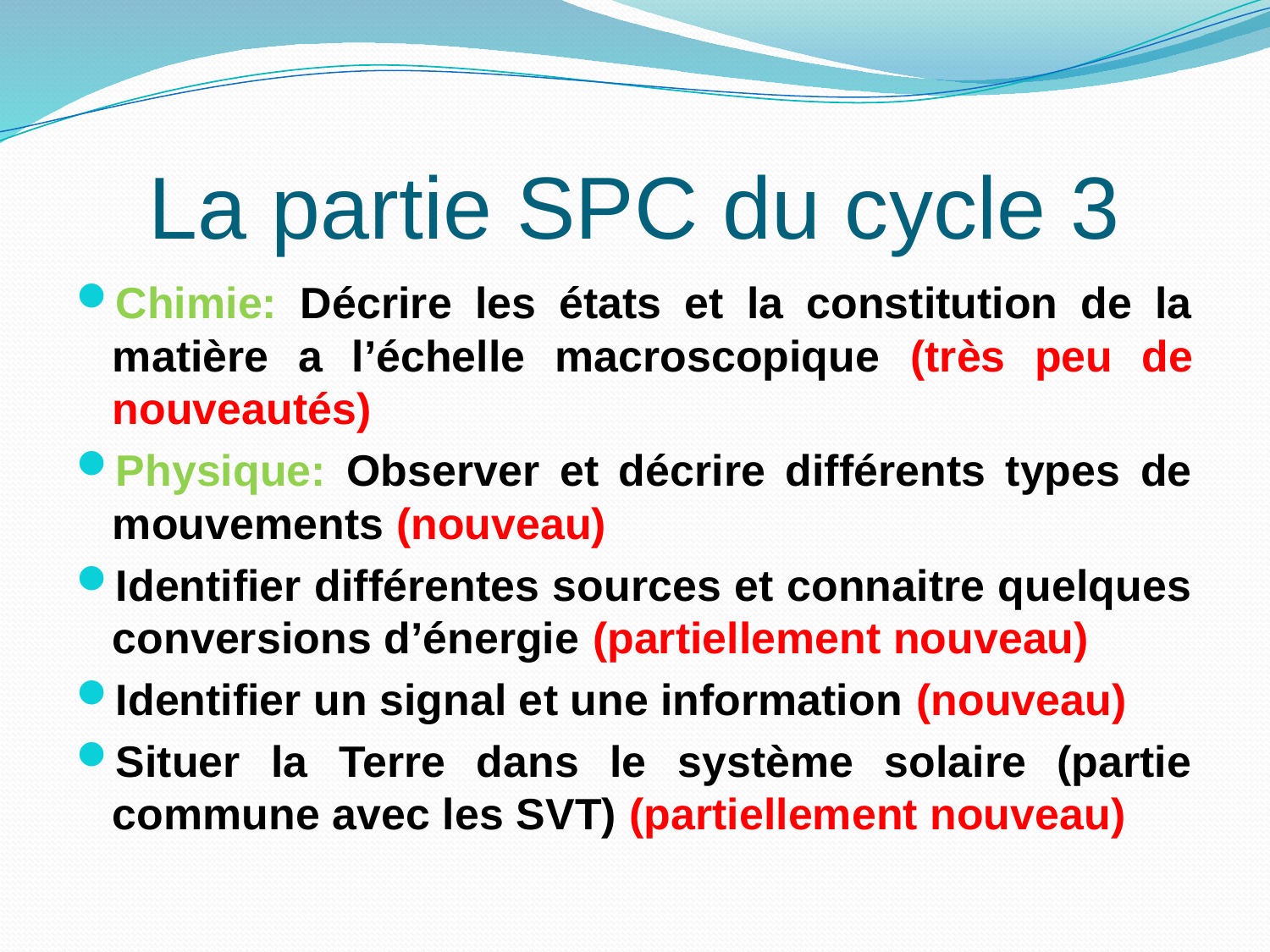

# La partie SPC du cycle 3
Chimie: Décrire les états et la constitution de la matière a l’échelle macroscopique (très peu de nouveautés)
Physique: Observer et décrire différents types de mouvements (nouveau)
Identifier différentes sources et connaitre quelques conversions d’énergie (partiellement nouveau)
Identifier un signal et une information (nouveau)
Situer la Terre dans le système solaire (partie commune avec les SVT) (partiellement nouveau)